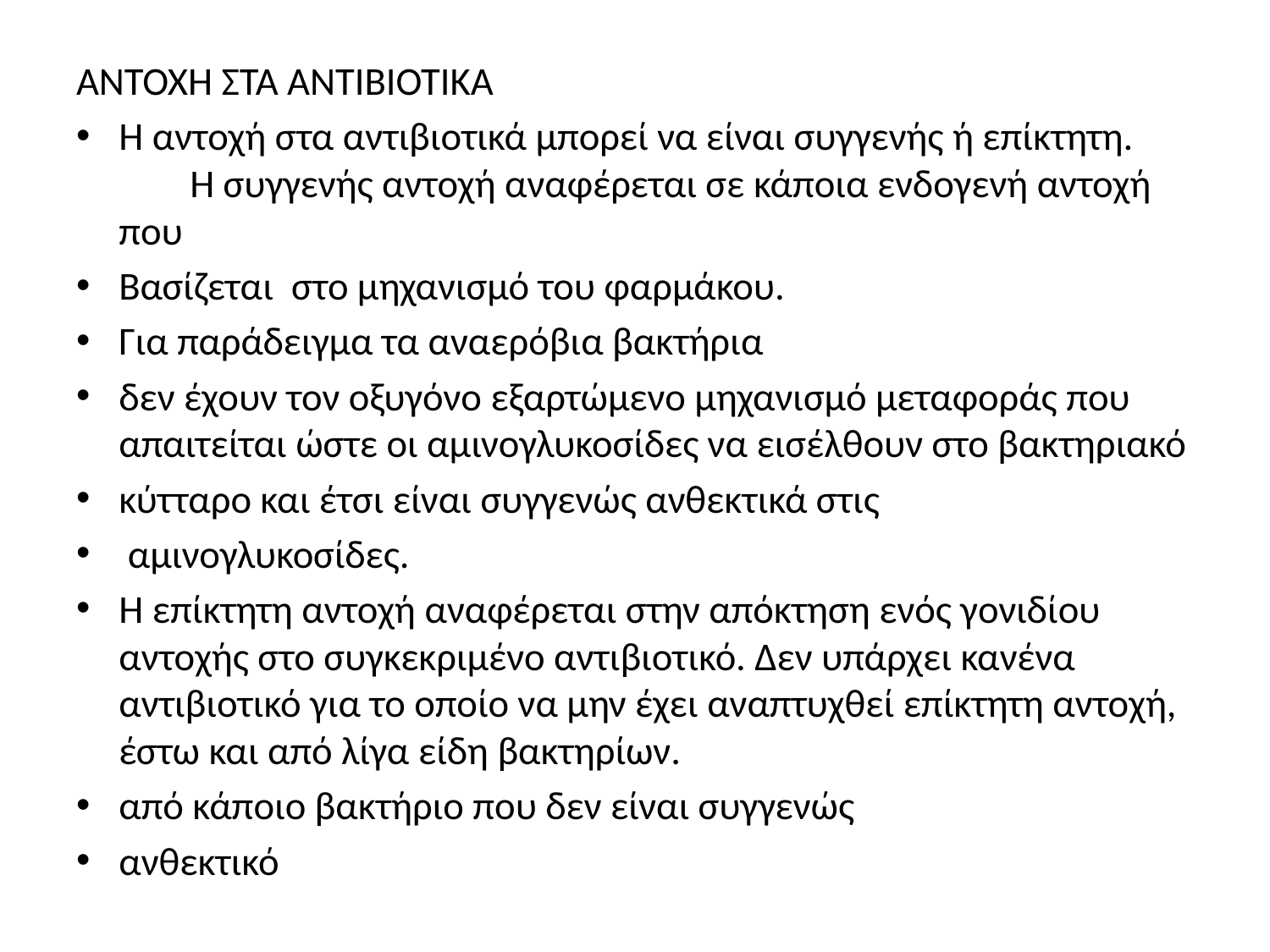

ΑΝΤΟΧΗ ΣΤΑ ΑΝΤΙΒΙΟΤΙΚΑ
Η αντοχή στα αντιβιοτικά μπορεί να είναι συγγενής ή επίκτητη.               Η συγγενής αντοχή αναφέρεται σε κάποια ενδογενή αντοχή που
Βασίζεται  στο μηχανισμό του φαρμάκου.
Για παράδειγμα τα αναερόβια βακτήρια
δεν έχουν τον οξυγόνο εξαρτώμενο μηχανισμό μεταφοράς που απαιτείται ώστε οι αμινογλυκοσίδες να εισέλ­θουν στο βακτηριακό
κύτταρο και έτσι είναι συγγενώς ανθεκτικά στις
 αμινογλυκοσίδες.
Η επίκτητη αντοχή αναφέρεται στην απόκτηση ενός γονιδίου αντοχής στο συγκεκριμένο αντιβιοτικό. Δεν υπάρχει κανένα αντιβιοτικό για το οποίο να μην έχει αναπτυχθεί επίκτητη αντοχή, έστω και από λίγα είδη βακτηρίων.
από κάποιο βακτήριο που δεν είναι συγγενώς
ανθεκτικό